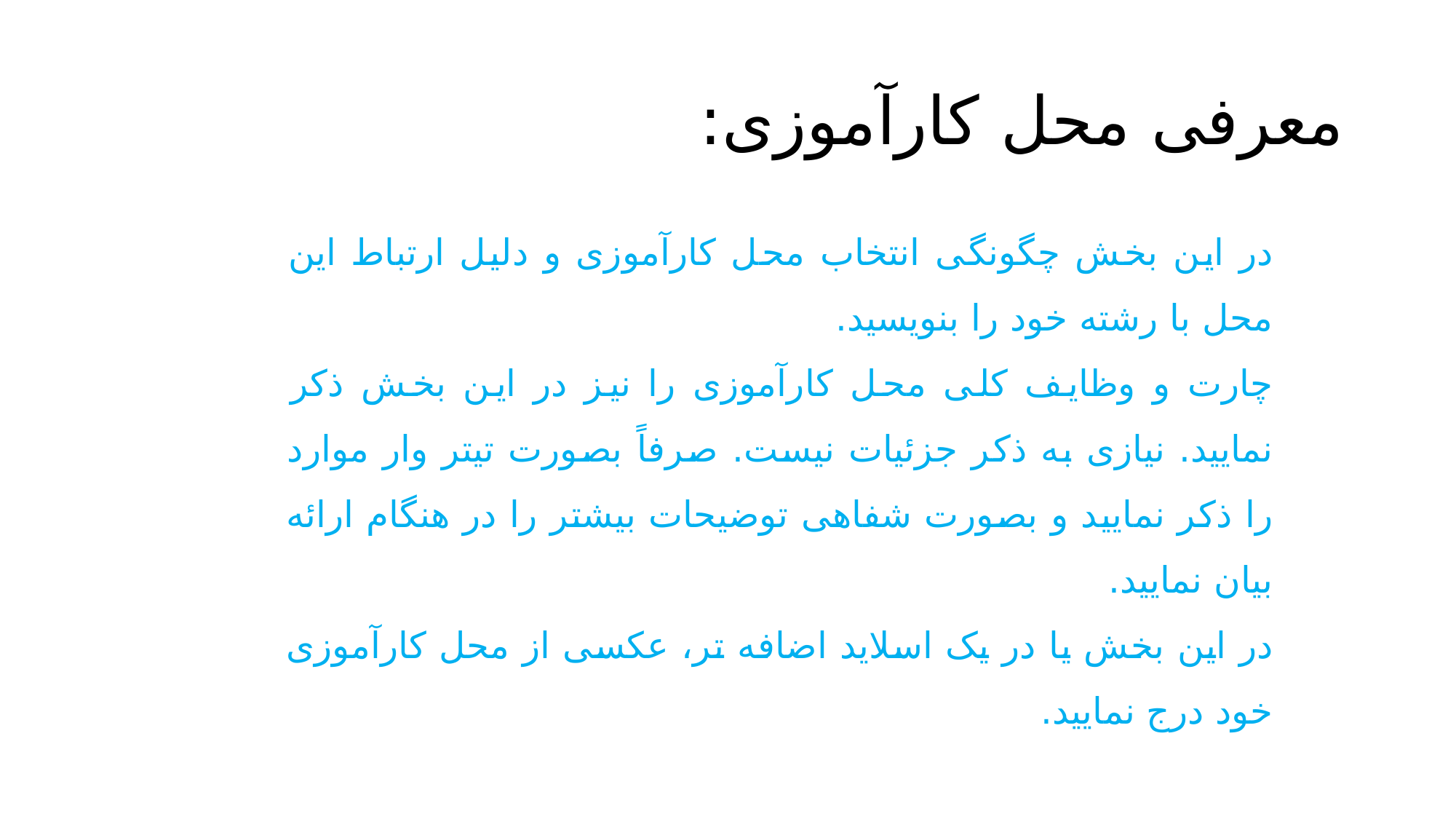

# معرفی محل کارآموزی:
در این بخش چگونگی انتخاب محل کارآموزی و دلیل ارتباط این محل با رشته خود را بنویسید.
چارت و وظایف کلی محل کارآموزی را نیز در این بخش ذکر نمایید. نیازی به ذکر جزئیات نیست. صرفاً بصورت تیتر وار موارد را ذکر نمایید و بصورت شفاهی توضیحات بیشتر را در هنگام ارائه بیان نمایید.
در این بخش یا در یک اسلاید اضافه تر، عکسی از محل کارآموزی خود درج نمایید.